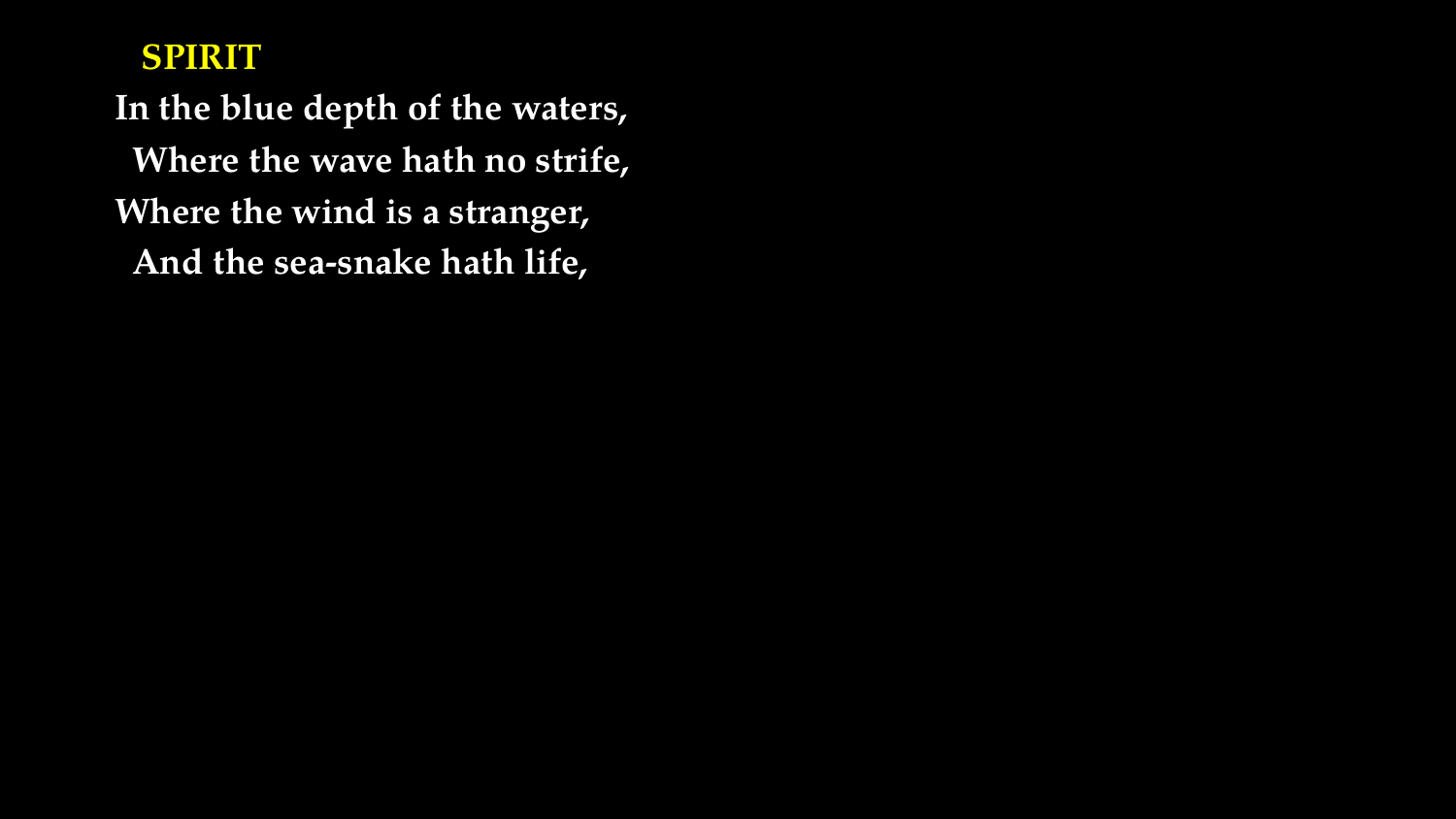

# SPIRIT In the blue depth of the waters, Where the wave hath no strife, Where the wind is a stranger, And the sea-snake hath life,